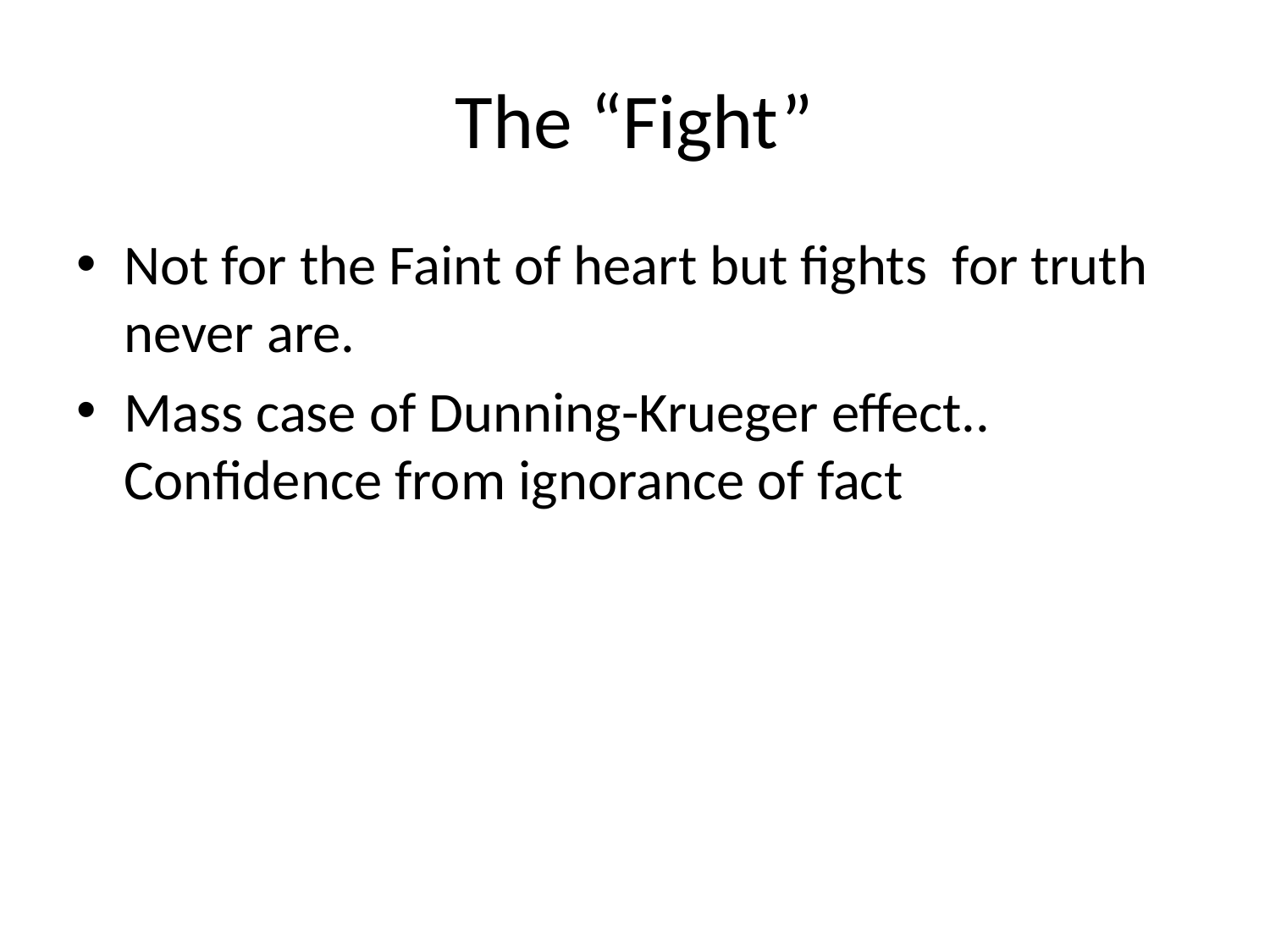

# The “Fight”
Not for the Faint of heart but fights  for truth never are.
Mass case of Dunning-Krueger effect.. Confidence from ignorance of fact